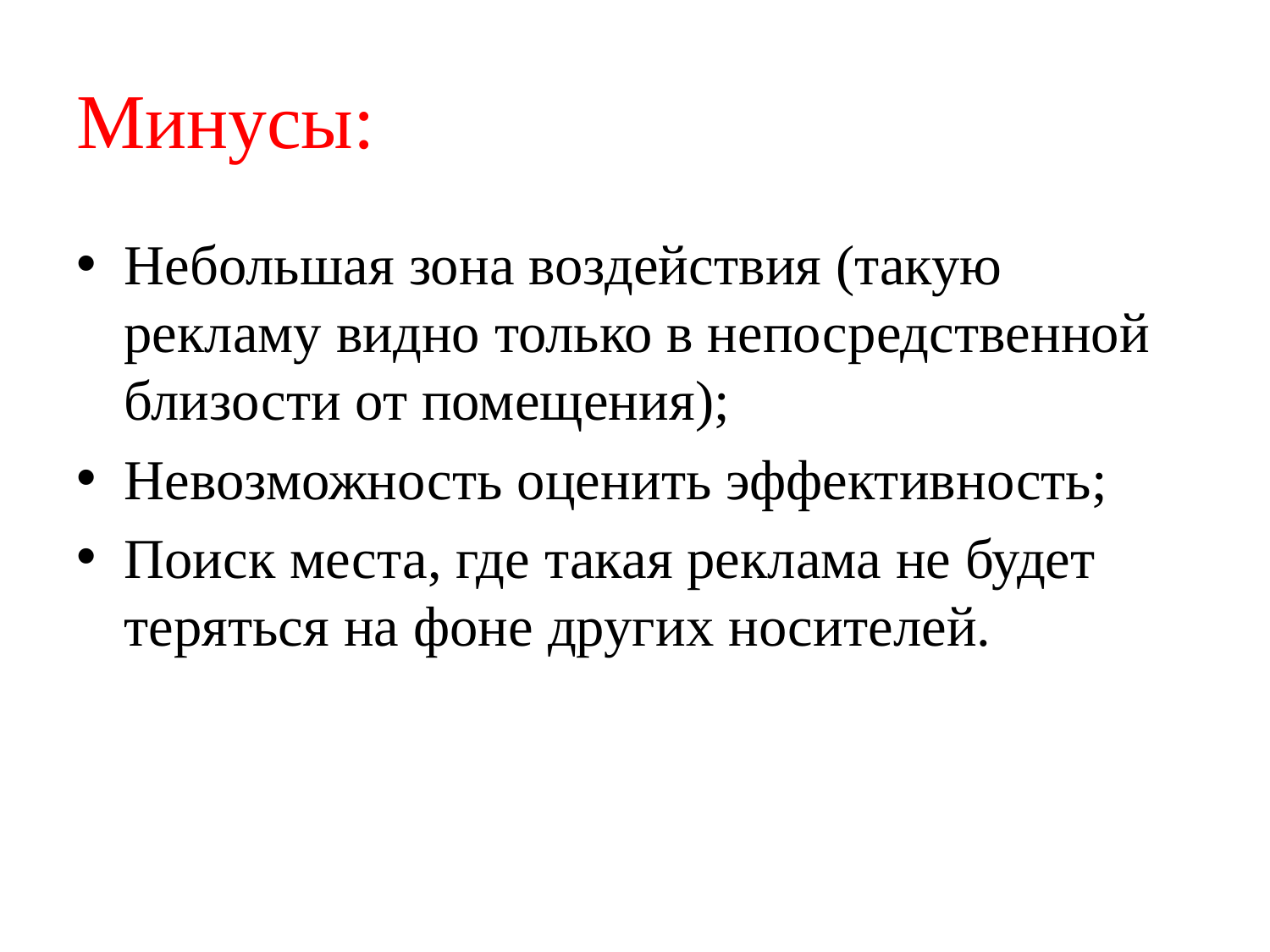

# Минусы:
Небольшая зона воздействия (такую рекламу видно только в непосредственной близости от помещения);
Невозможность оценить эффективность;
Поиск места, где такая реклама не будет теряться на фоне других носителей.